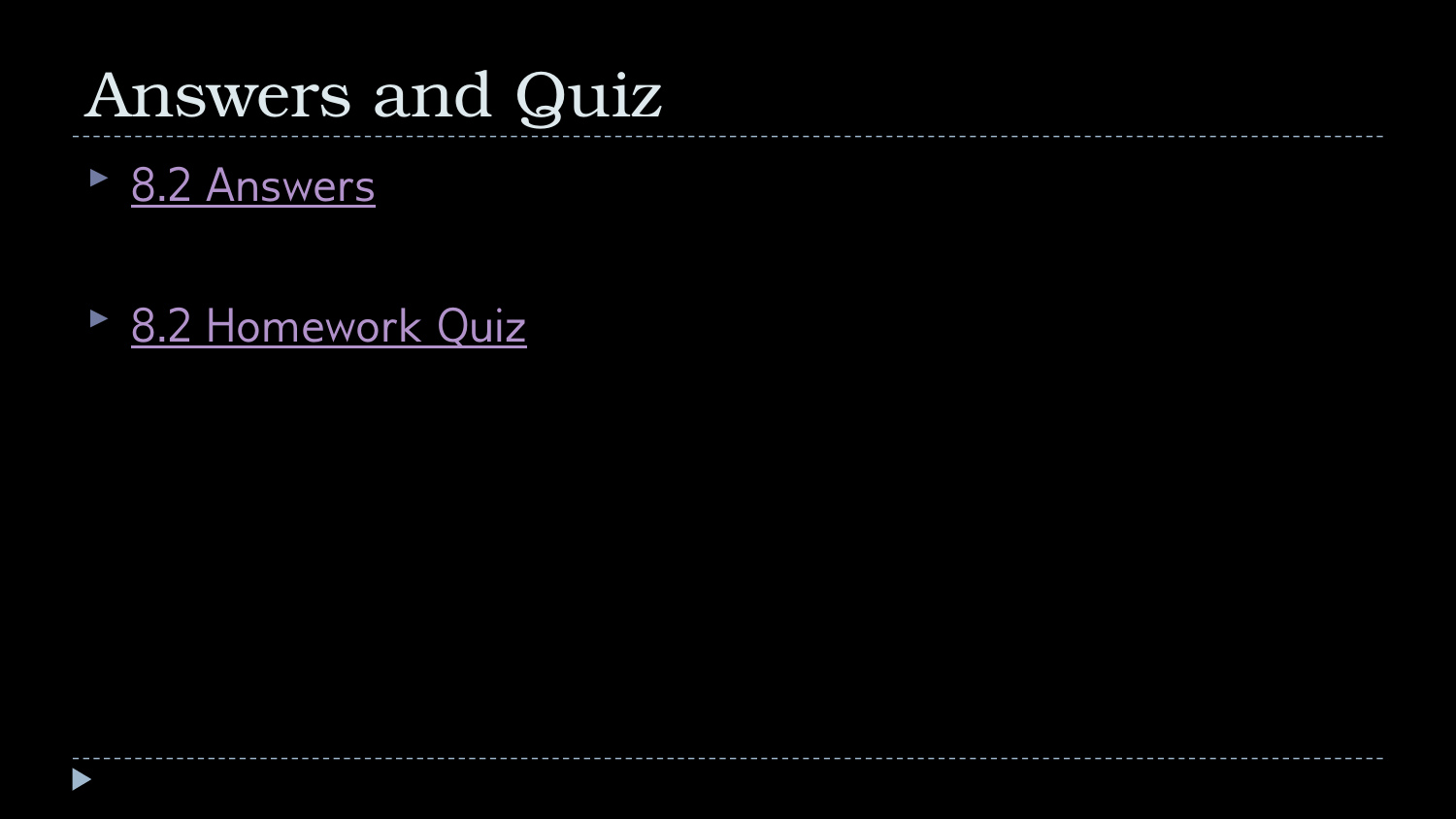

# Answers and Quiz
8.2 Answers

8.2 Homework Quiz